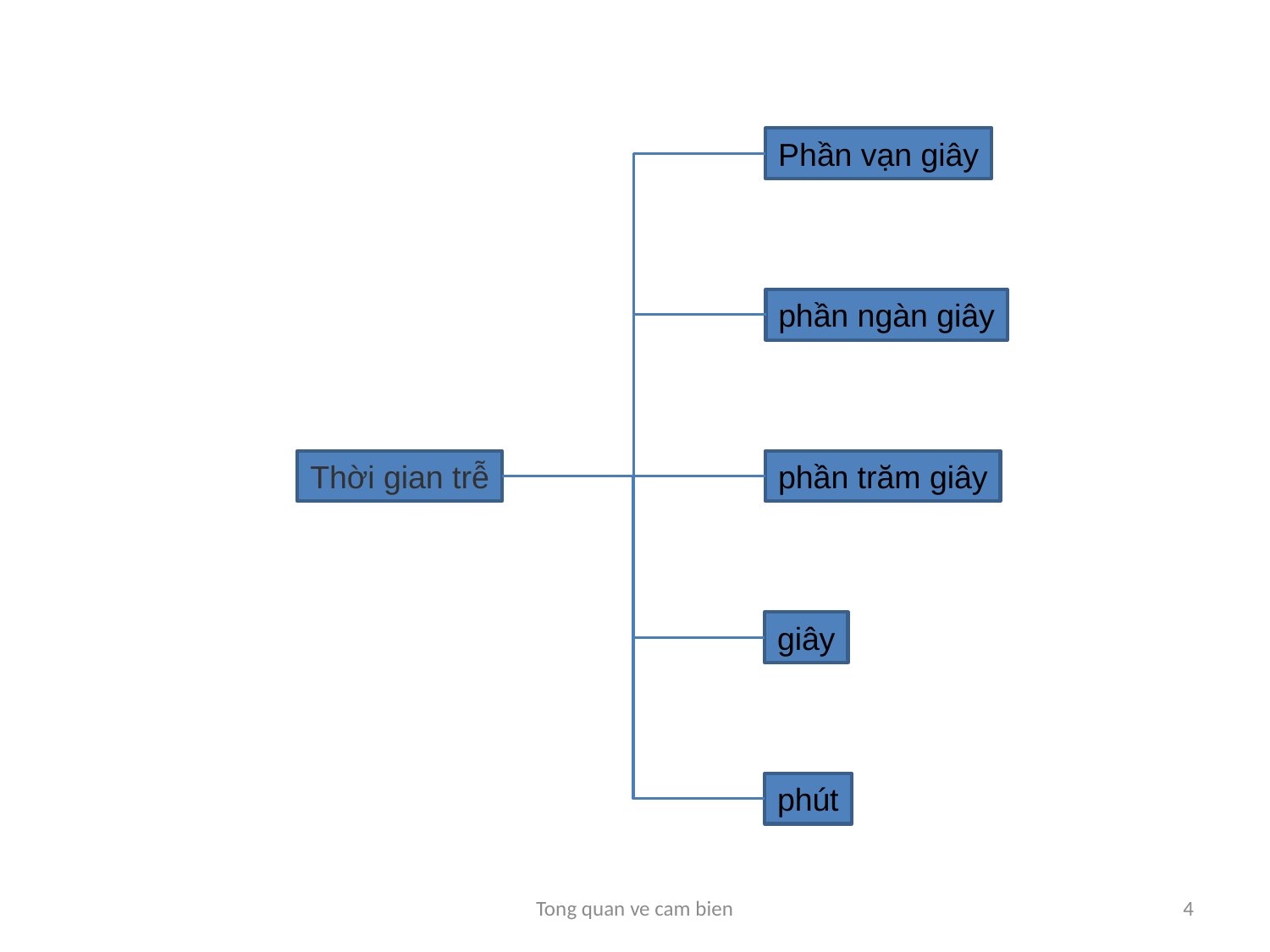

Phần vạn giây
phần ngàn giây
Thời gian trễ
phần trăm giây
giây
phút
Tong quan ve cam bien
4